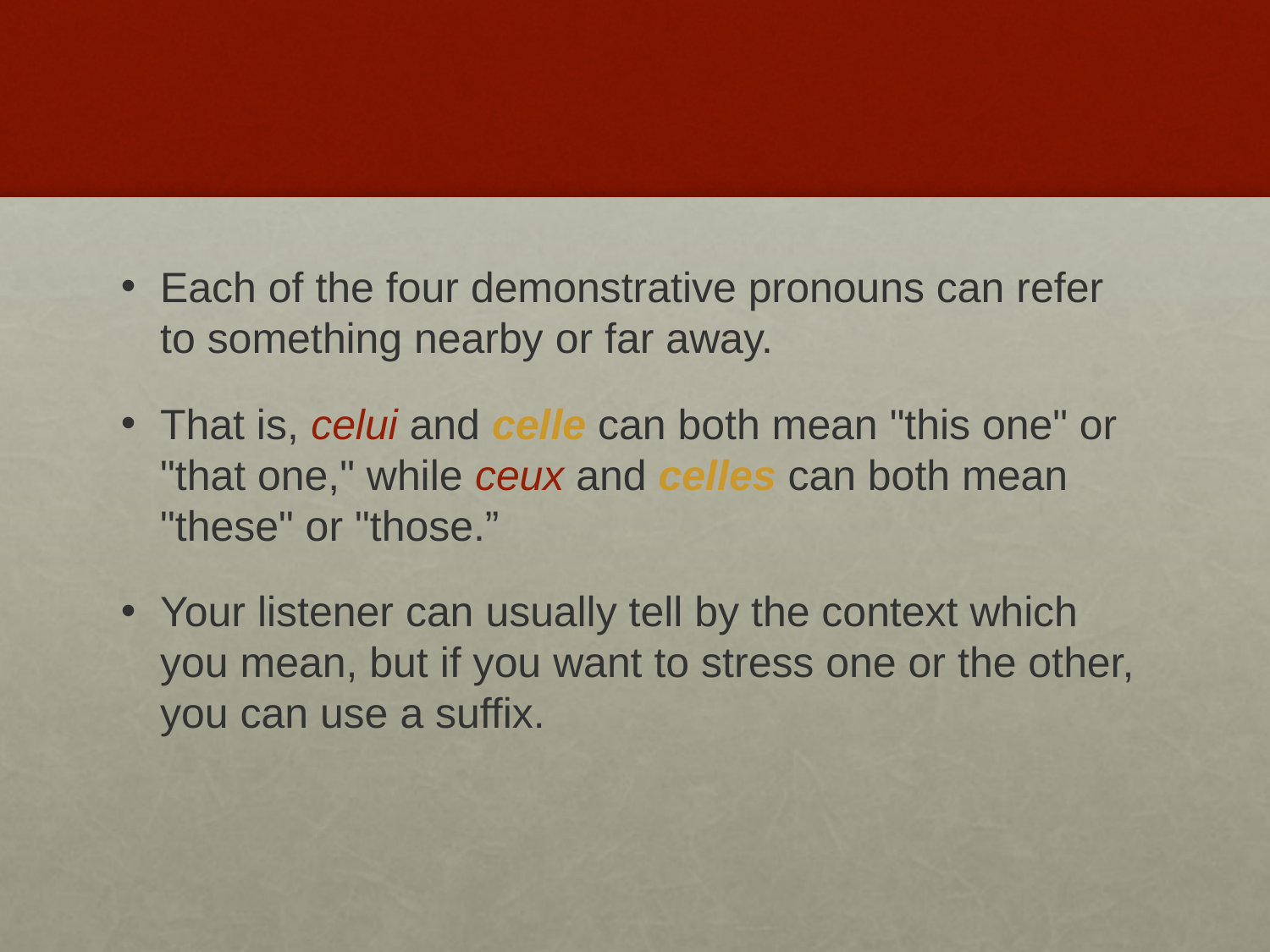

Each of the four demonstrative pronouns can refer to something nearby or far away.
That is, celui and celle can both mean "this one" or "that one," while ceux and celles can both mean "these" or "those.”
Your listener can usually tell by the context which you mean, but if you want to stress one or the other, you can use a suffix.